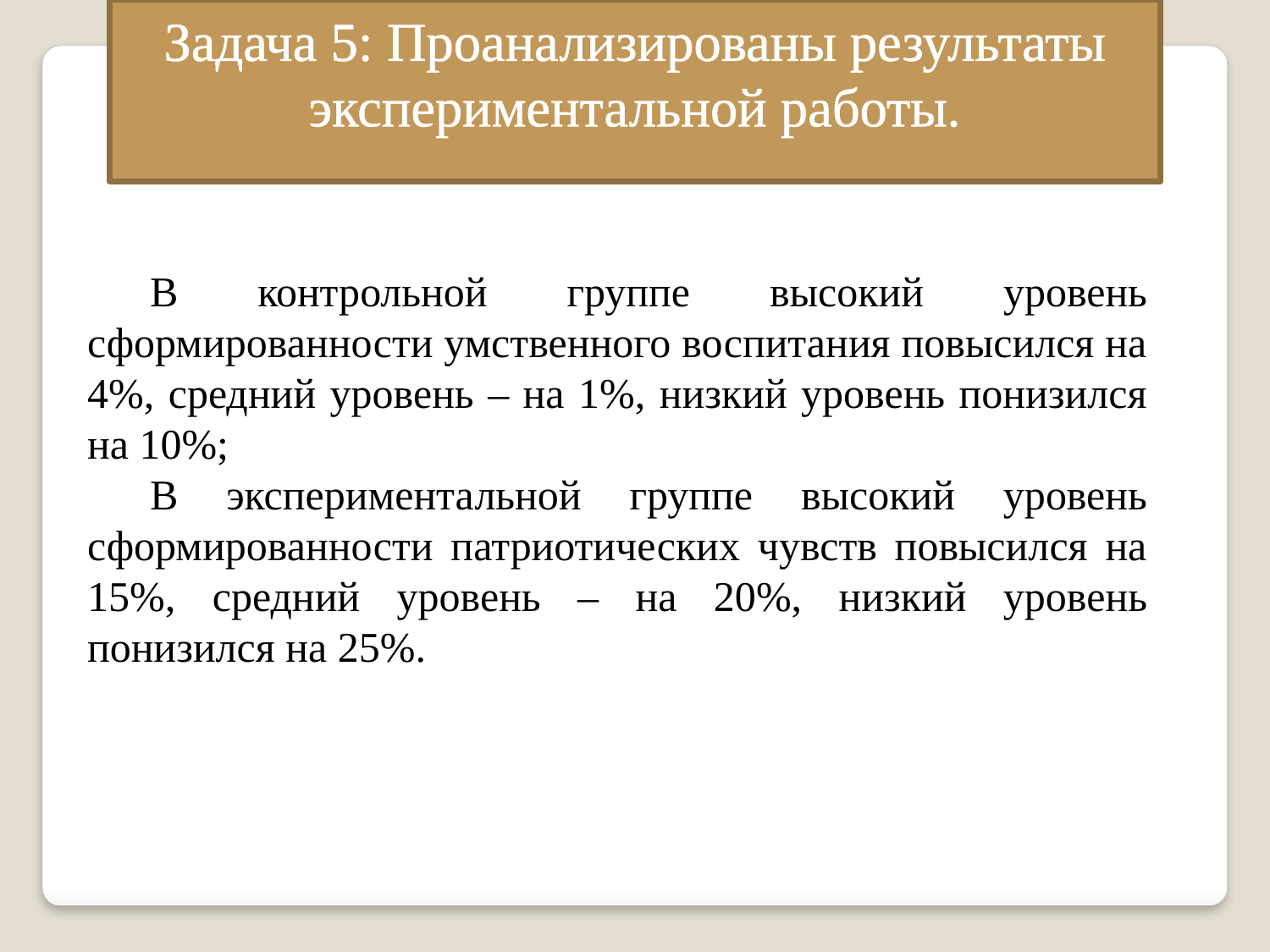

Задача 5: Проанализированы результаты экспериментальной работы.

В контрольной группе высокий уровень сформированности умственного воспитания повысился на 4%, средний уровень – на 1%, низкий уровень понизился на 10%;
В экспериментальной группе высокий уровень сформированности патриотических чувств повысился на 15%, средний уровень – на 20%, низкий уровень понизился на 25%.